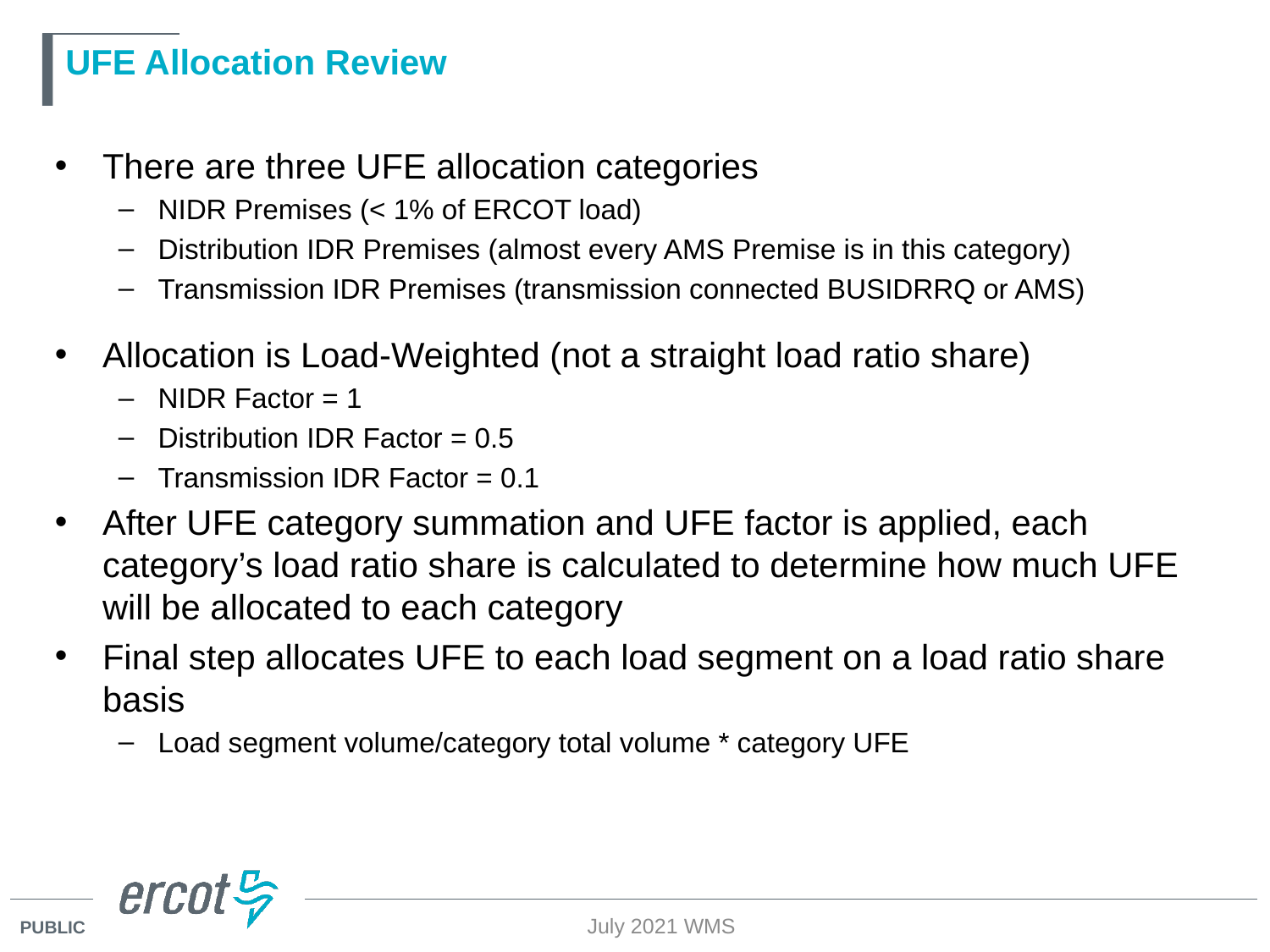

# UFE Allocation Review
There are three UFE allocation categories
NIDR Premises (< 1% of ERCOT load)
Distribution IDR Premises (almost every AMS Premise is in this category)
Transmission IDR Premises (transmission connected BUSIDRRQ or AMS)
Allocation is Load-Weighted (not a straight load ratio share)
NIDR Factor = 1
Distribution IDR Factor = 0.5
Transmission IDR Factor = 0.1
After UFE category summation and UFE factor is applied, each category’s load ratio share is calculated to determine how much UFE will be allocated to each category
Final step allocates UFE to each load segment on a load ratio share basis
Load segment volume/category total volume * category UFE

July 2021 WMS